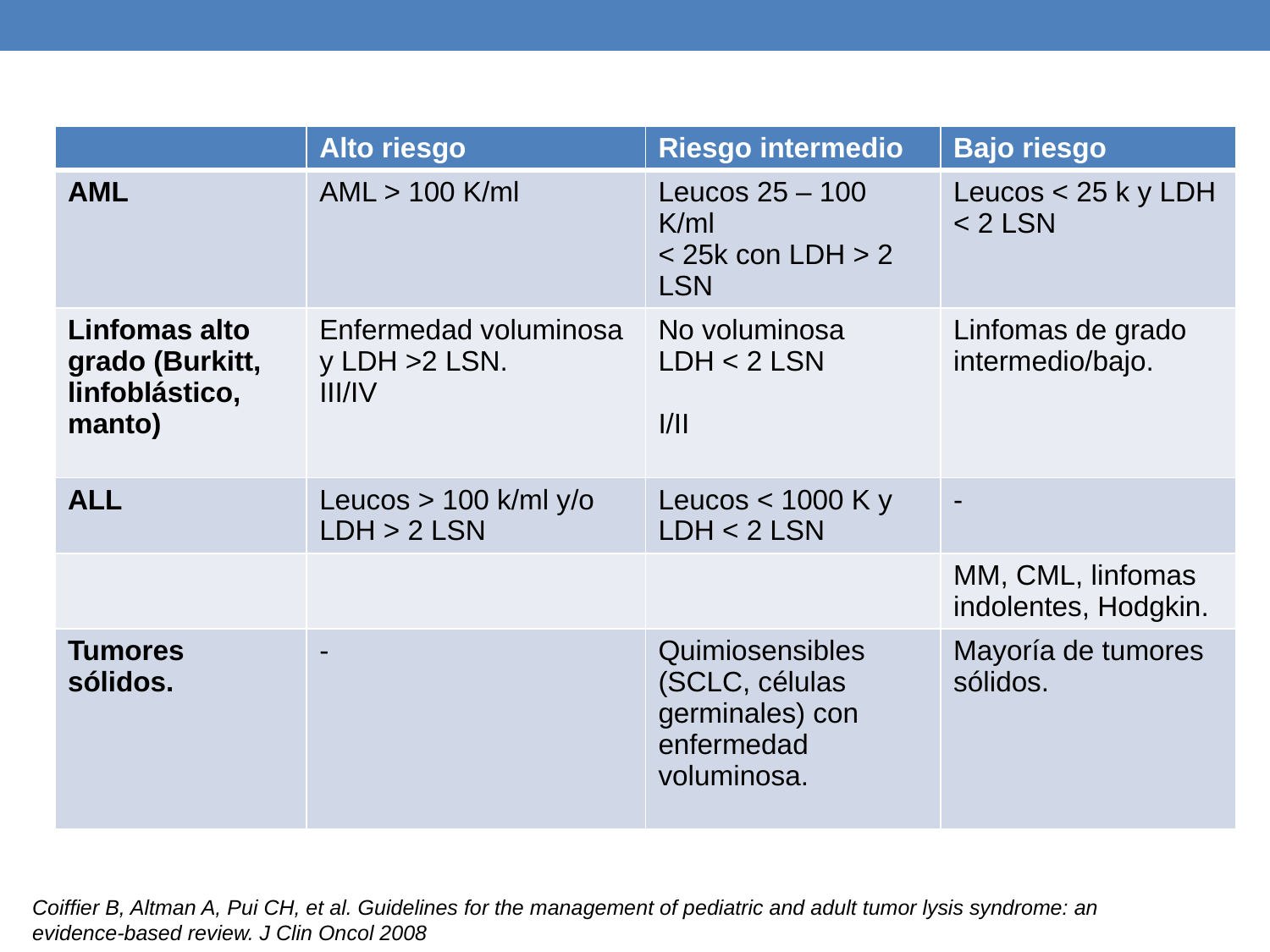

|  | Alto riesgo | Riesgo intermedio | Bajo riesgo |
| --- | --- | --- | --- |
| AML | AML > 100 K/ml | Leucos 25 – 100 K/ml < 25k con LDH > 2 LSN | Leucos < 25 k y LDH < 2 LSN |
| Linfomas alto grado (Burkitt, linfoblástico, manto) | Enfermedad voluminosa y LDH >2 LSN. III/IV | No voluminosa LDH < 2 LSN I/II | Linfomas de grado intermedio/bajo. |
| ALL | Leucos > 100 k/ml y/o LDH > 2 LSN | Leucos < 1000 K y LDH < 2 LSN | - |
|  |  |  | MM, CML, linfomas indolentes, Hodgkin. |
| Tumores sólidos. | - | Quimiosensibles (SCLC, células germinales) con enfermedad voluminosa. | Mayoría de tumores sólidos. |
Coiffier B, Altman A, Pui CH, et al. Guidelines for the management of pediatric and adult tumor lysis syndrome: an evidence-based review. J Clin Oncol 2008